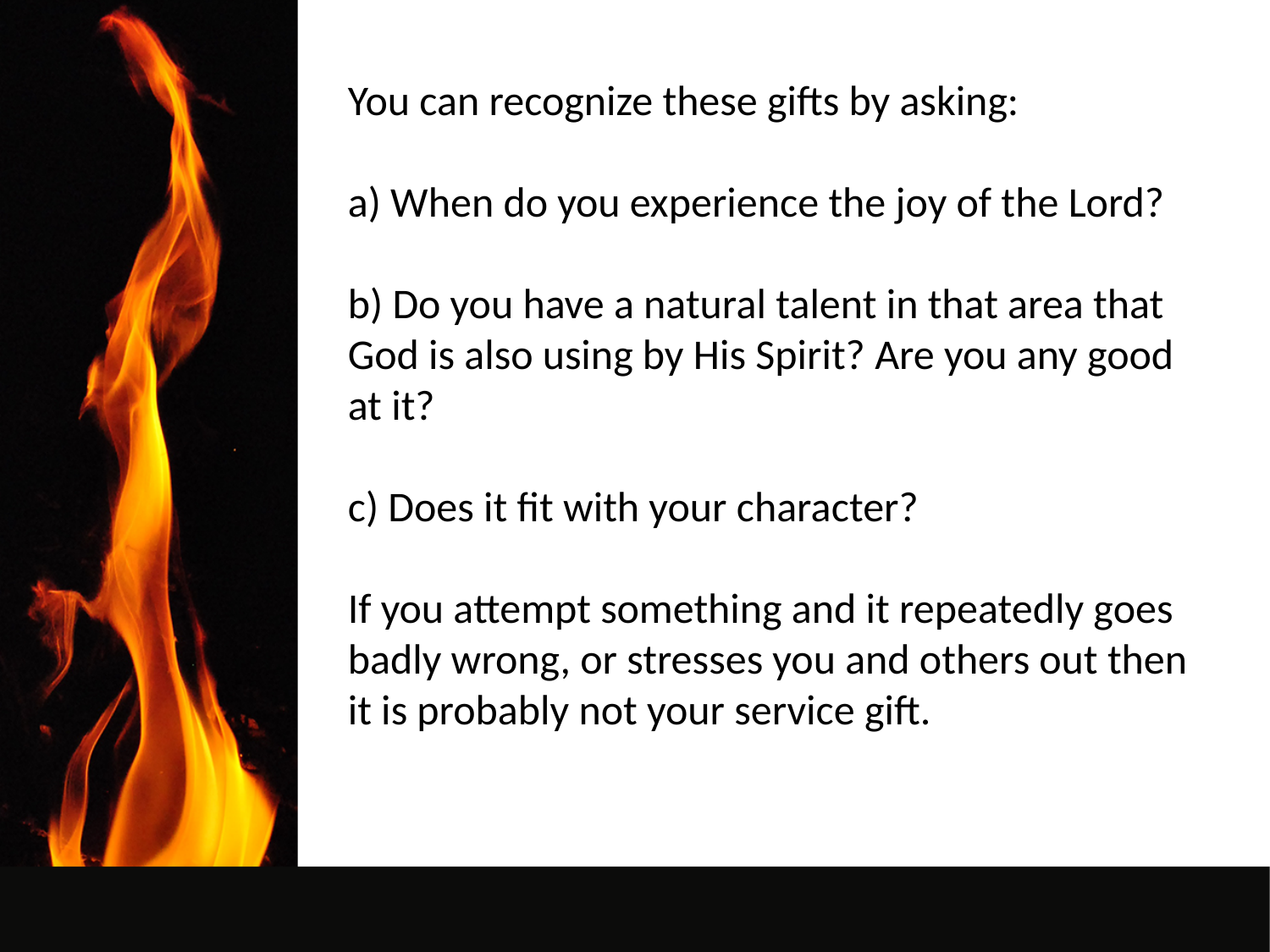

You can recognize these gifts by asking:
a) When do you experience the joy of the Lord?
b) Do you have a natural talent in that area that God is also using by His Spirit? Are you any good at it?
c) Does it fit with your character?
If you attempt something and it repeatedly goes badly wrong, or stresses you and others out then it is probably not your service gift.